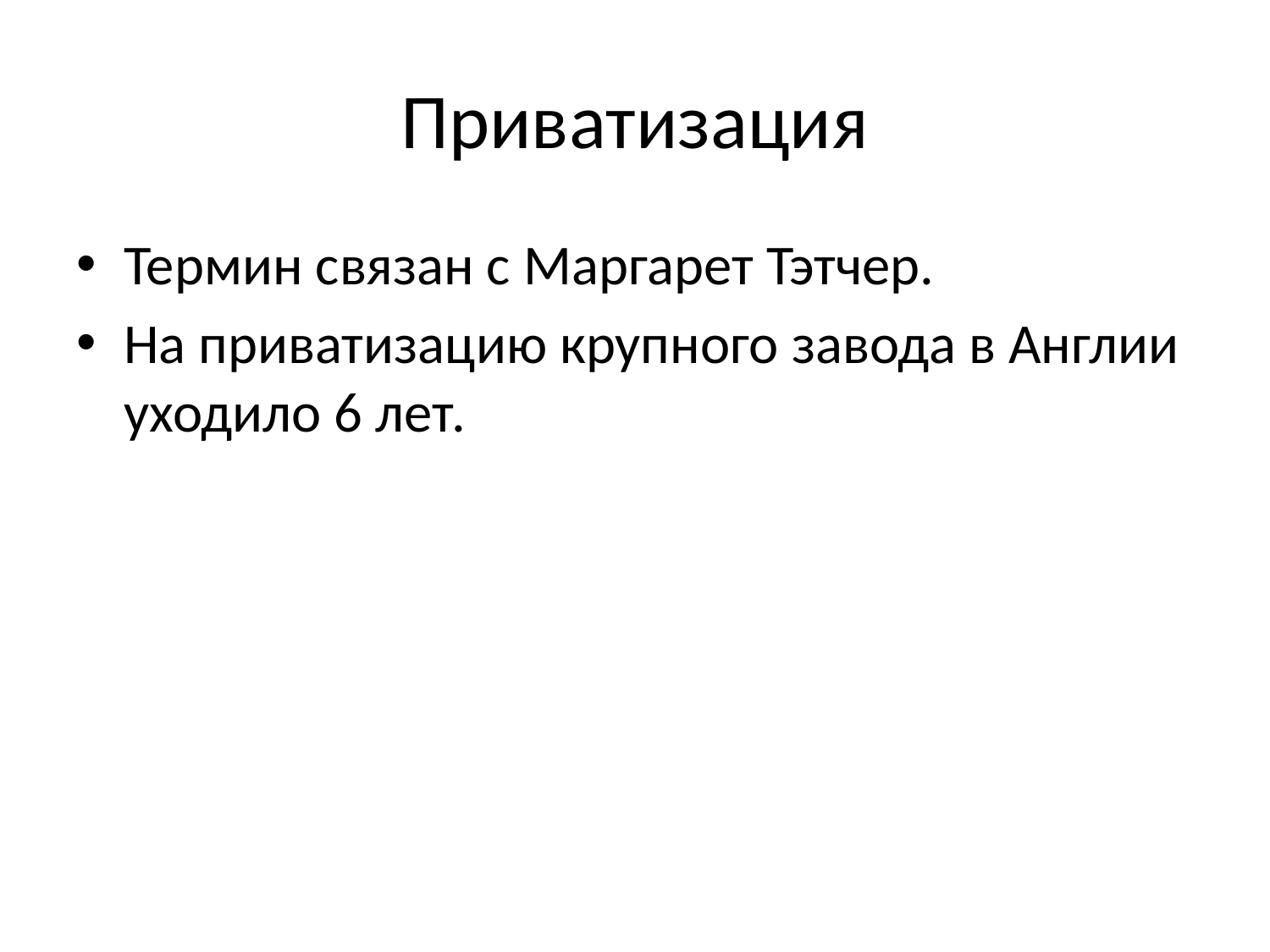

# Приватизация
Термин связан с Маргарет Тэтчер.
На приватизацию крупного завода в Англии уходило 6 лет.